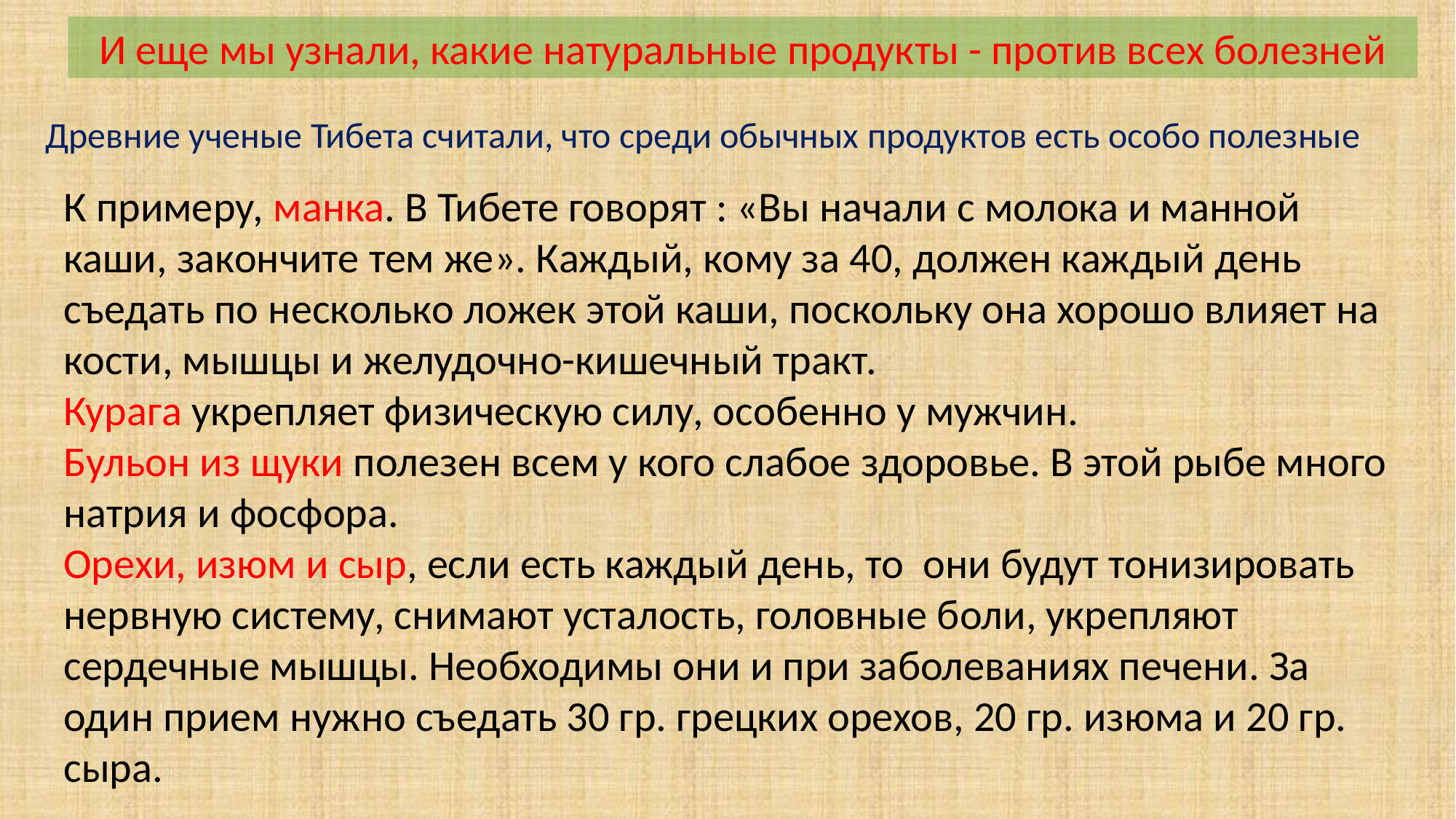

И еще мы узнали, какие натуральные продукты - против всех болезней
Древние ученые Тибета считали, что среди обычных продуктов есть особо полезные
К примеру, манка. В Тибете говорят : «Вы начали с молока и манной каши, закончите тем же». Каждый, кому за 40, должен каждый день съедать по несколько ложек этой каши, поскольку она хорошо влияет на кости, мышцы и желудочно-кишечный тракт.
Курага укрепляет физическую силу, особенно у мужчин.
Бульон из щуки полезен всем у кого слабое здоровье. В этой рыбе много натрия и фосфора.
Орехи, изюм и сыр, если есть каждый день, то  они будут тонизировать нервную систему, снимают усталость, головные боли, укрепляют сердечные мышцы. Необходимы они и при заболеваниях печени. За один прием нужно съедать 30 гр. грецких орехов, 20 гр. изюма и 20 гр. сыра.